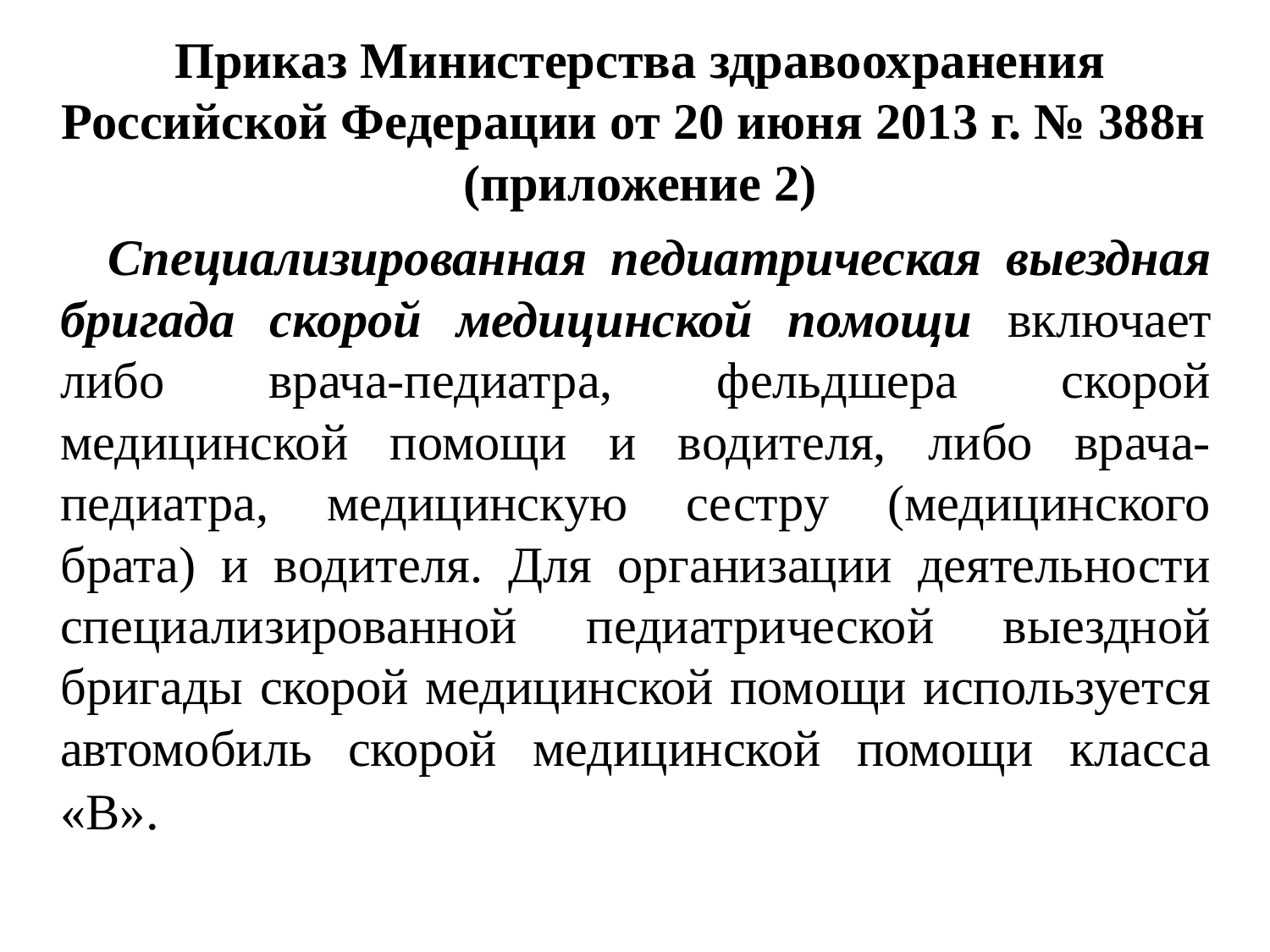

# Приказ Министерства здравоохранения Российской Федерации от 20 июня 2013 г. № 388н  (приложение 2)
    Специализированная педиатрическая выездная бригада скорой медицинской помощи включает либо врача-педиатра, фельдшера скорой медицинской помощи и водителя, либо врача-педиатра, медицинскую сестру (медицинского брата) и водителя. Для организации деятельности специализированной педиатрической выездной бригады скорой медицинской помощи используется автомобиль скорой медицинской помощи класса «B».